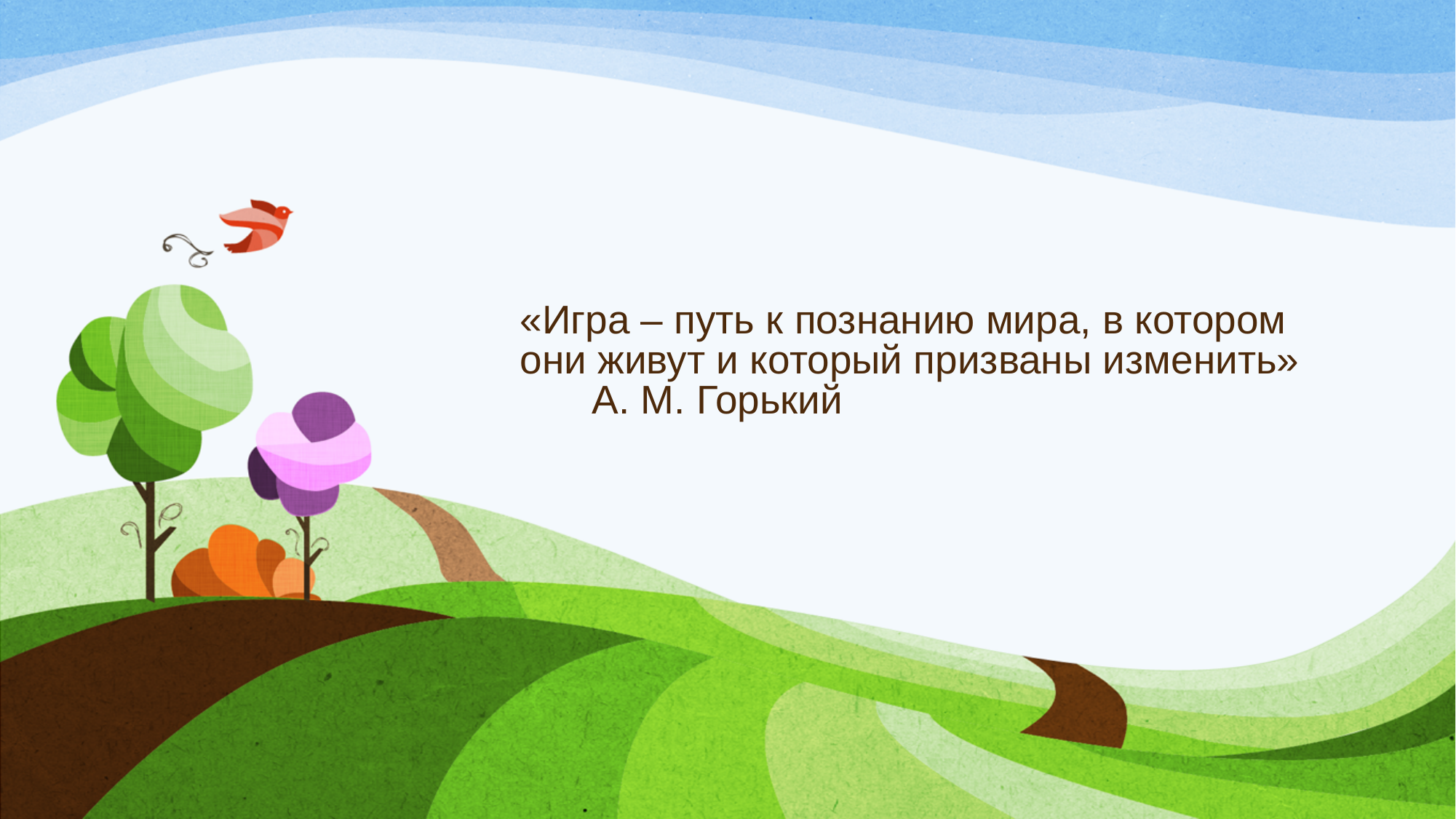

# «Игра – путь к познанию мира, в котором они живут и который призваны изменить» А. М. Горький